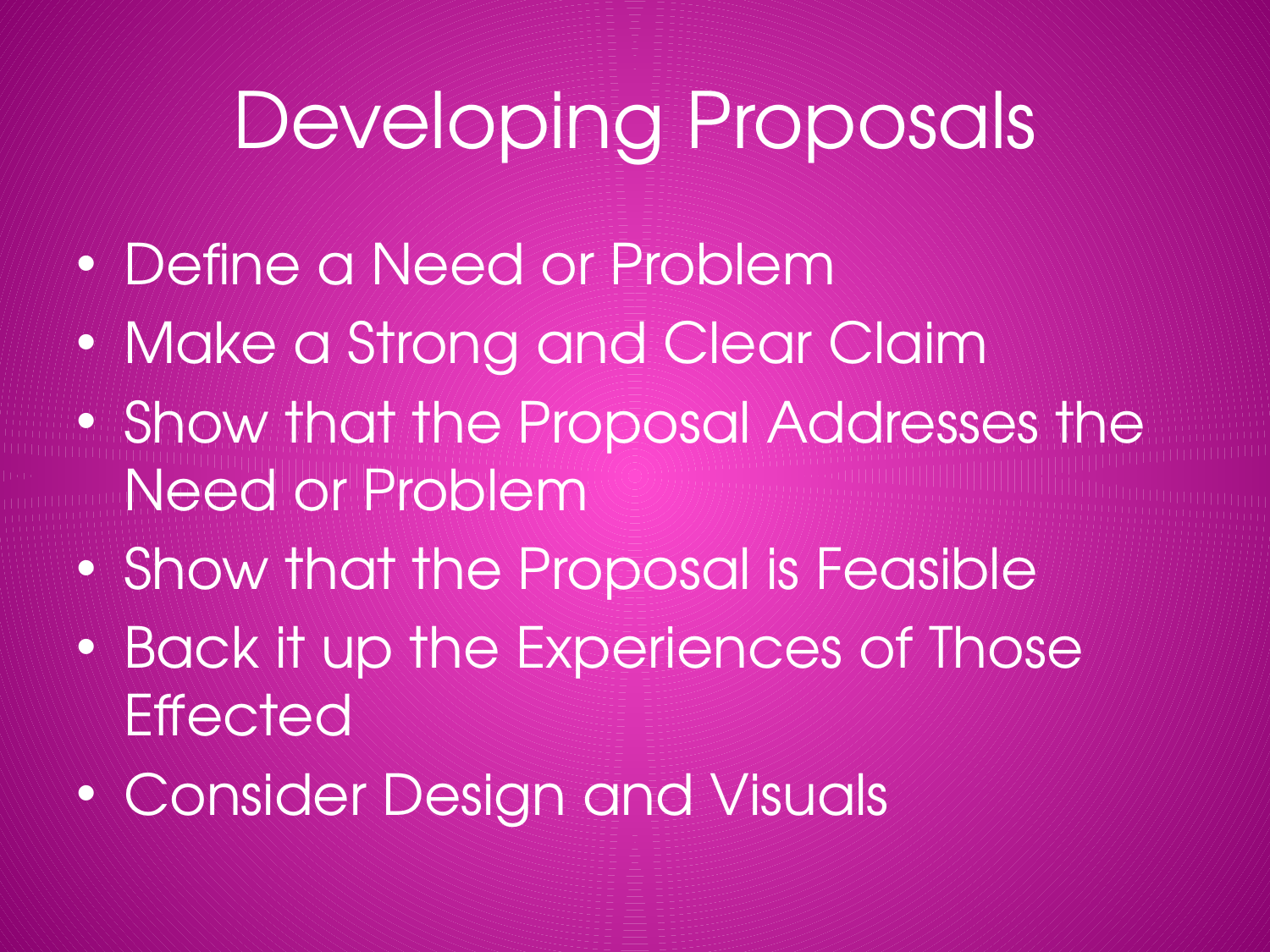

# Developing Proposals
Define a Need or Problem
Make a Strong and Clear Claim
Show that the Proposal Addresses the Need or Problem
Show that the Proposal is Feasible
Back it up the Experiences of Those Effected
Consider Design and Visuals